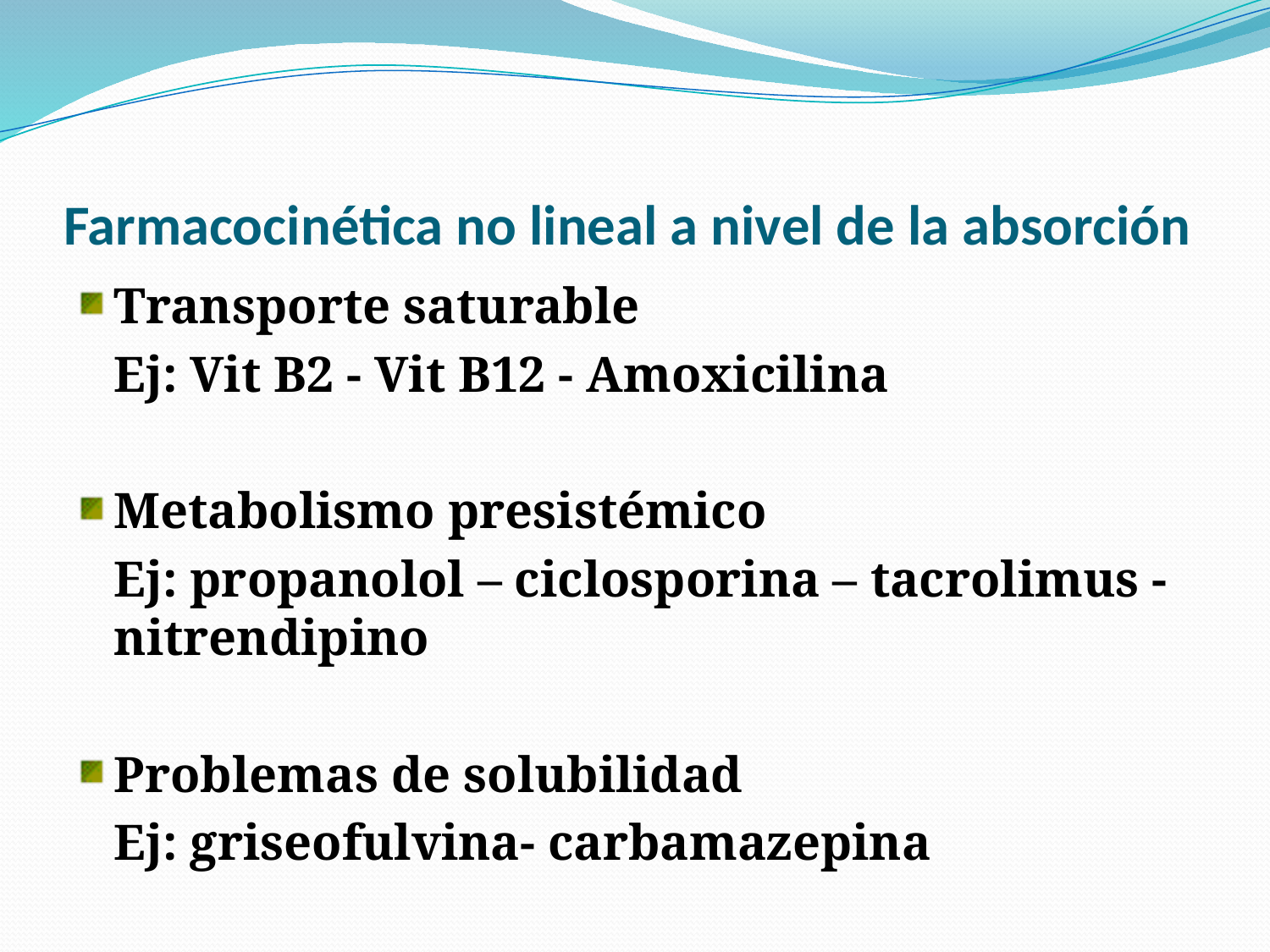

# Farmacocinética no lineal a nivel de la absorción
Transporte saturable
Ej: Vit B2 - Vit B12 - Amoxicilina

Metabolismo presistémico
Ej: propanolol – ciclosporina – tacrolimus - nitrendipino

Problemas de solubilidad
Ej: griseofulvina- carbamazepina